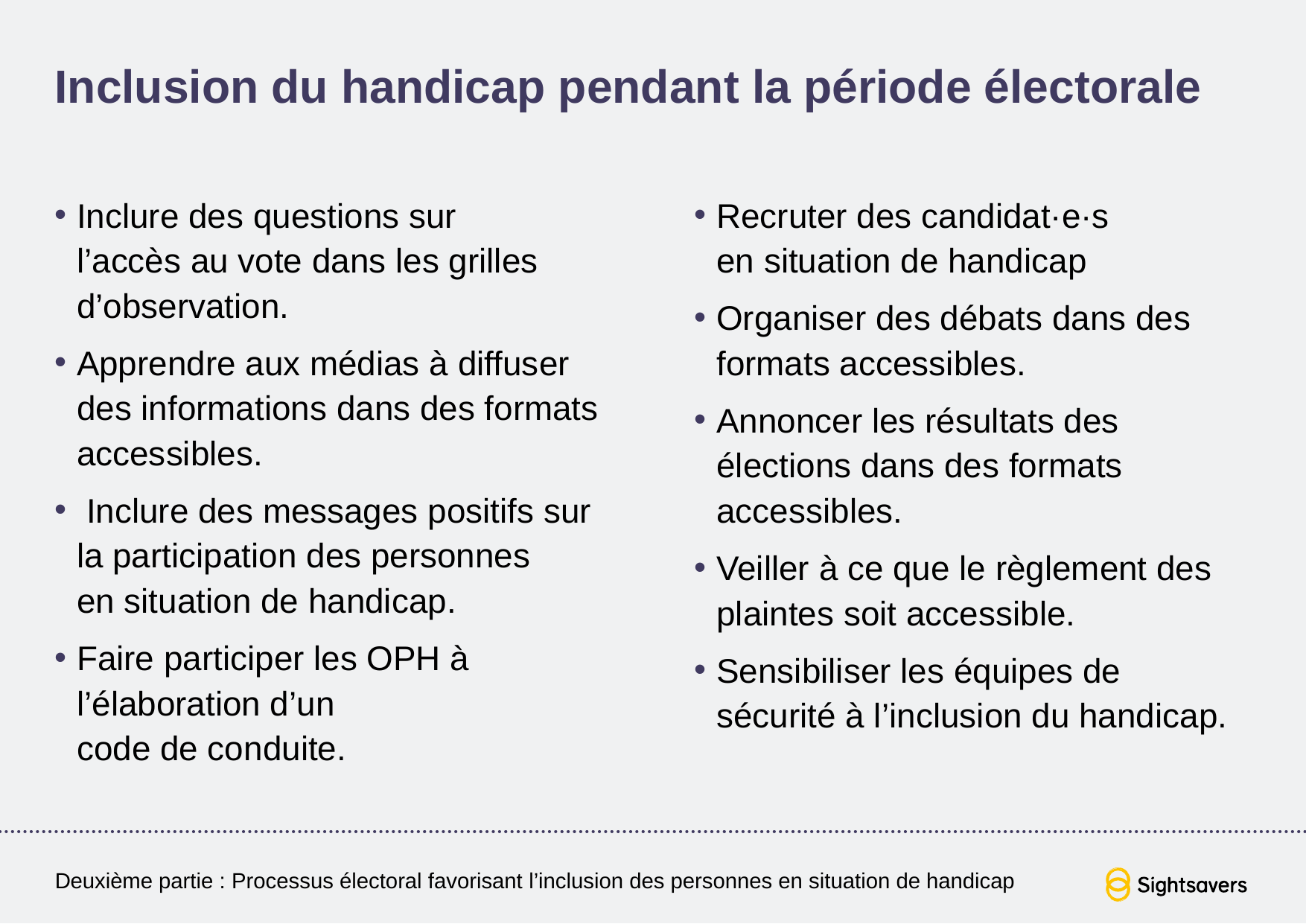

# Inclusion du handicap pendant la période électorale
Inclure des questions sur
l’accès au vote dans les grilles d’observation.
Apprendre aux médias à diffuser des informations dans des formats accessibles.
 Inclure des messages positifs sur
la participation des personnes
en situation de handicap.
Faire participer les OPH à l’élaboration d’un
code de conduite.
Recruter des candidat·e·s
en situation de handicap
Organiser des débats dans des
formats accessibles.
Annoncer les résultats des élections dans des formats accessibles.
Veiller à ce que le règlement des plaintes soit accessible.
Sensibiliser les équipes de sécurité à l’inclusion du handicap.
Deuxième partie : Processus électoral favorisant l’inclusion des personnes en situation de handicap